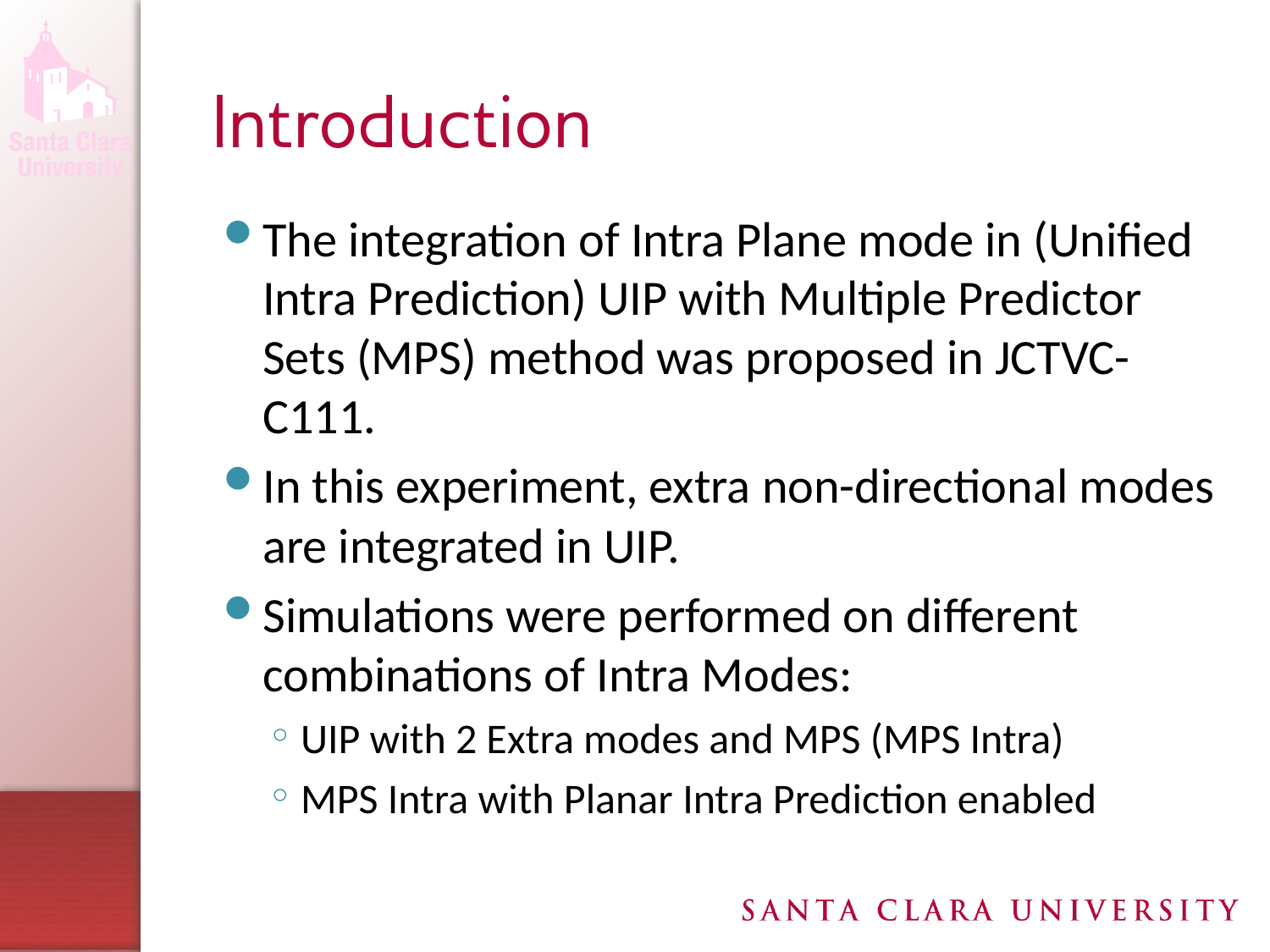

# Introduction
The integration of Intra Plane mode in (Unified Intra Prediction) UIP with Multiple Predictor Sets (MPS) method was proposed in JCTVC-C111.
In this experiment, extra non-directional modes are integrated in UIP.
Simulations were performed on different combinations of Intra Modes:
UIP with 2 Extra modes and MPS (MPS Intra)
MPS Intra with Planar Intra Prediction enabled